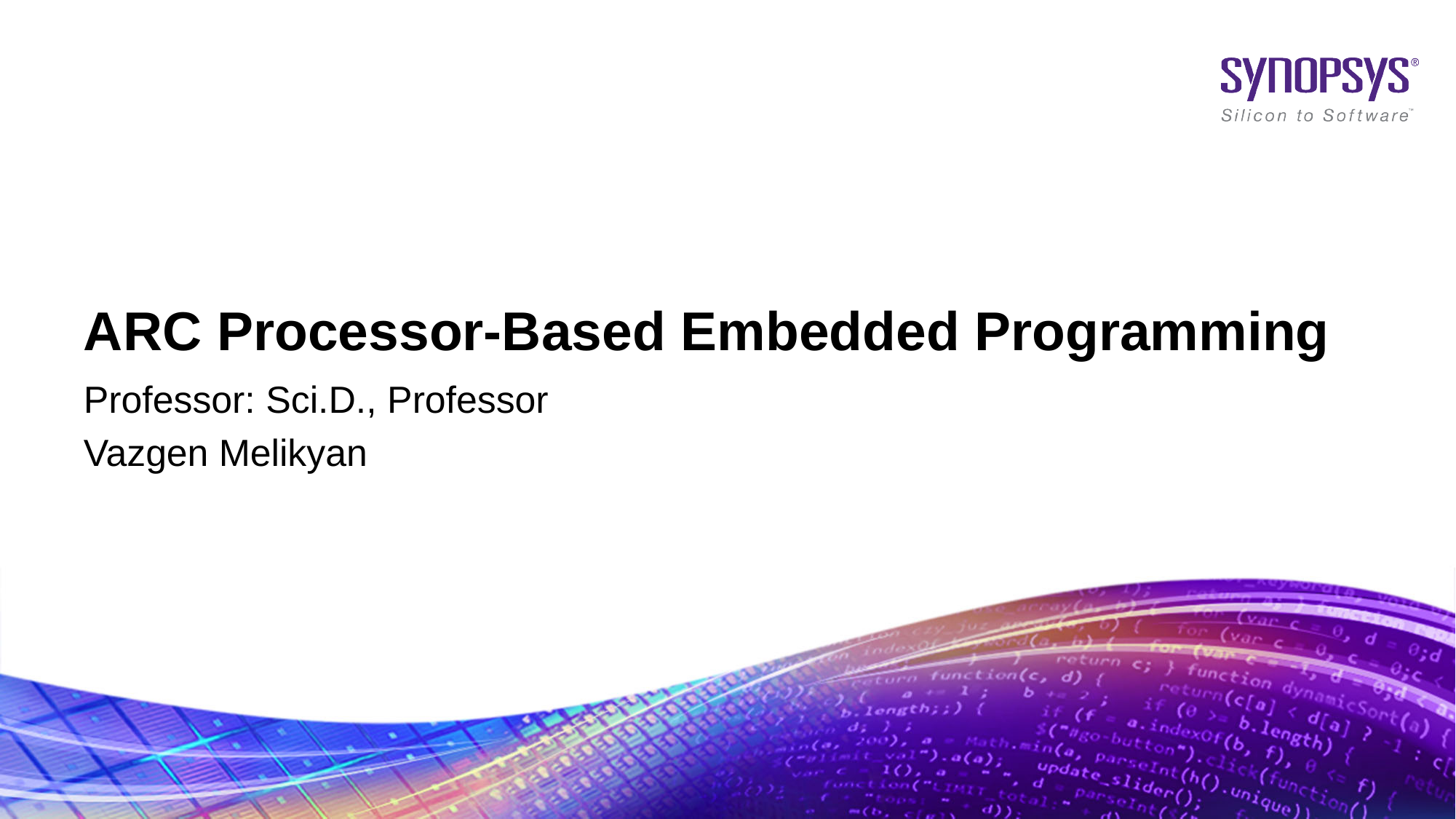

# ARC Processor-Based Embedded Programming
Professor: Sci.D., Professor
Vazgen Melikyan